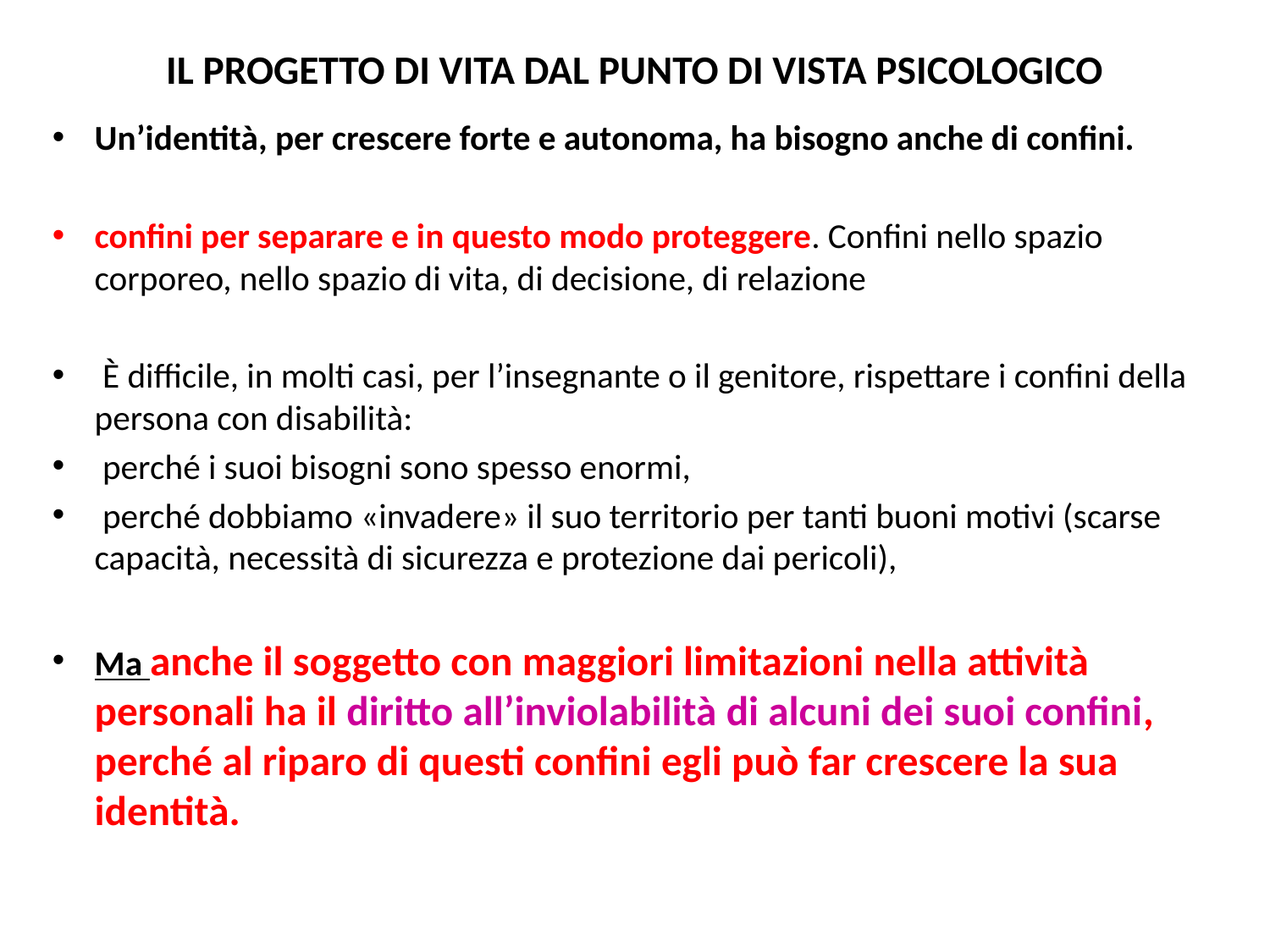

# IL PROGETTO DI VITA DAL PUNTO DI VISTA PSICOLOGICO
Un’identità, per crescere forte e autonoma, ha bisogno anche di confini.

confini per separare e in questo modo proteggere. Confini nello spazio corporeo, nello spazio di vita, di decisione, di relazione

 È difficile, in molti casi, per l’insegnante o il genitore, rispettare i confini della persona con disabilità:
 perché i suoi bisogni sono spesso enormi,
 perché dobbiamo «invadere» il suo territorio per tanti buoni motivi (scarse capacità, necessità di sicurezza e protezione dai pericoli),

Ma anche il soggetto con maggiori limitazioni nella attività personali ha il diritto all’inviolabilità di alcuni dei suoi confini, perché al riparo di questi confini egli può far crescere la sua identità.